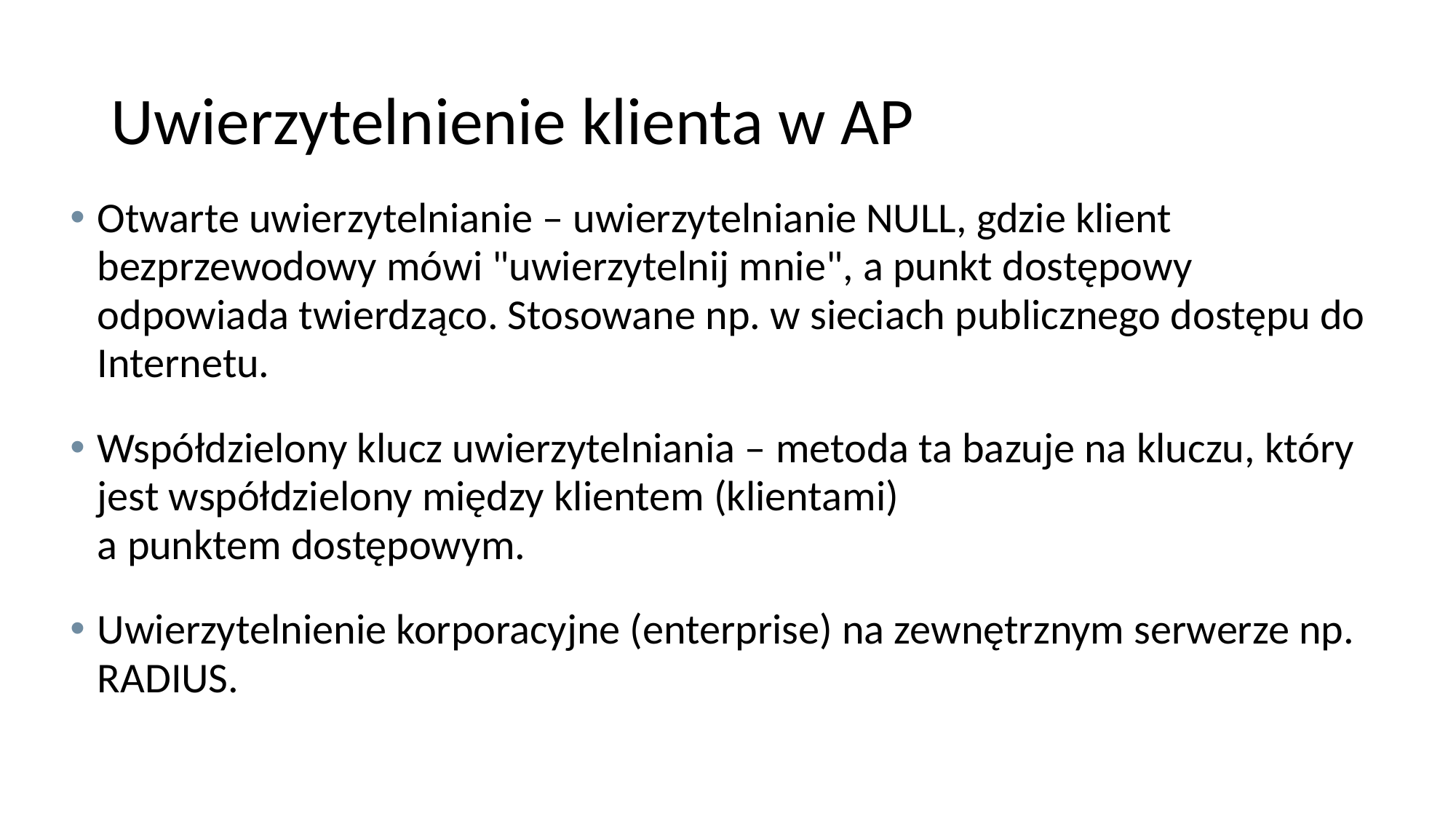

# Uwierzytelnienie klienta w AP
Otwarte uwierzytelnianie – uwierzytelnianie NULL, gdzie klient bezprzewodowy mówi "uwierzytelnij mnie", a punkt dostępowy odpowiada twierdząco. Stosowane np. w sieciach publicznego dostępu do Internetu.
Współdzielony klucz uwierzytelniania – metoda ta bazuje na kluczu, który jest współdzielony między klientem (klientami)
a punktem dostępowym.
Uwierzytelnienie korporacyjne (enterprise) na zewnętrznym serwerze np. RADIUS.